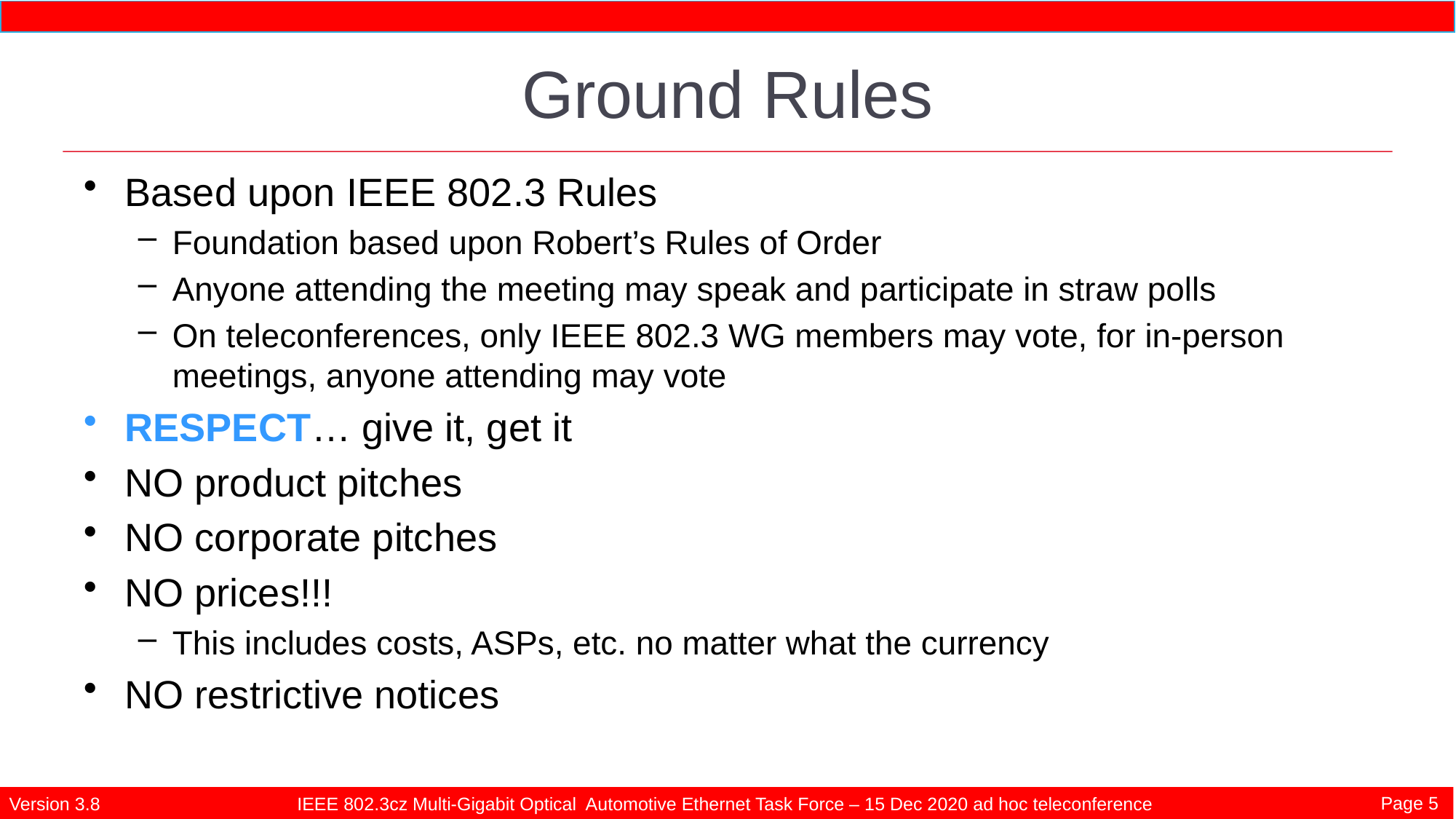

Ground Rules
Based upon IEEE 802.3 Rules
Foundation based upon Robert’s Rules of Order
Anyone attending the meeting may speak and participate in straw polls
On teleconferences, only IEEE 802.3 WG members may vote, for in-person meetings, anyone attending may vote
RESPECT… give it, get it
NO product pitches
NO corporate pitches
NO prices!!!
This includes costs, ASPs, etc. no matter what the currency
NO restrictive notices